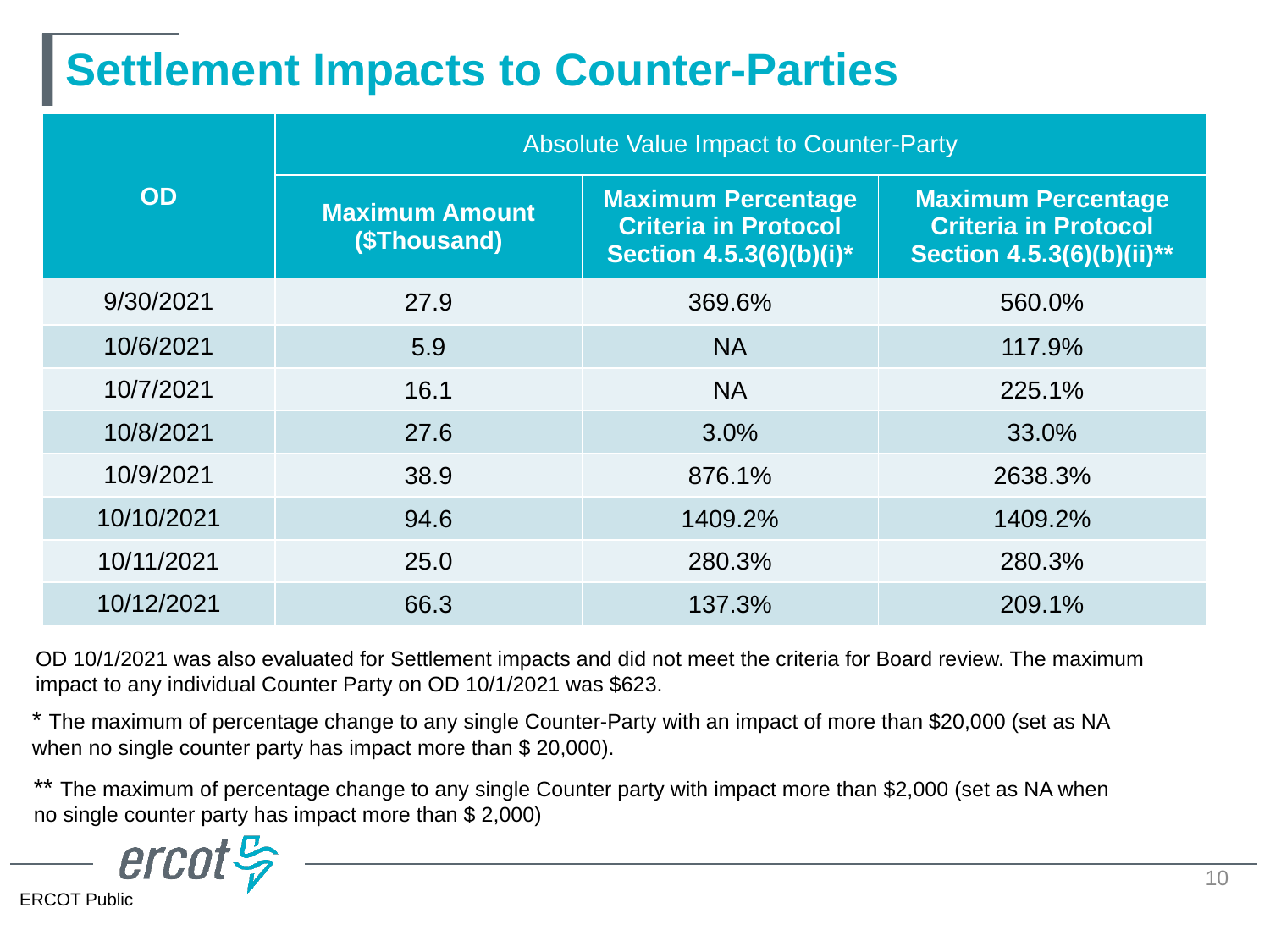

# Settlement Impacts to Counter-Parties
| OD | Absolute Value Impact to Counter-Party |  |  |
| --- | --- | --- | --- |
|  | Maximum Amount ($Thousand) | Maximum Percentage Criteria in Protocol Section 4.5.3(6)(b)(i)\* | Maximum Percentage Criteria in Protocol Section 4.5.3(6)(b)(ii)\*\* |
| 9/30/2021 | 27.9 | 369.6% | 560.0% |
| 10/6/2021 | 5.9 | NA | 117.9% |
| 10/7/2021 | 16.1 | NA | 225.1% |
| 10/8/2021 | 27.6 | 3.0% | 33.0% |
| 10/9/2021 | 38.9 | 876.1% | 2638.3% |
| 10/10/2021 | 94.6 | 1409.2% | 1409.2% |
| 10/11/2021 | 25.0 | 280.3% | 280.3% |
| 10/12/2021 | 66.3 | 137.3% | 209.1% |
OD 10/1/2021 was also evaluated for Settlement impacts and did not meet the criteria for Board review. The maximum impact to any individual Counter Party on OD 10/1/2021 was $623.
* The maximum of percentage change to any single Counter-Party with an impact of more than $20,000 (set as NA when no single counter party has impact more than $ 20,000).
** The maximum of percentage change to any single Counter party with impact more than $2,000 (set as NA when no single counter party has impact more than $ 2,000)
10